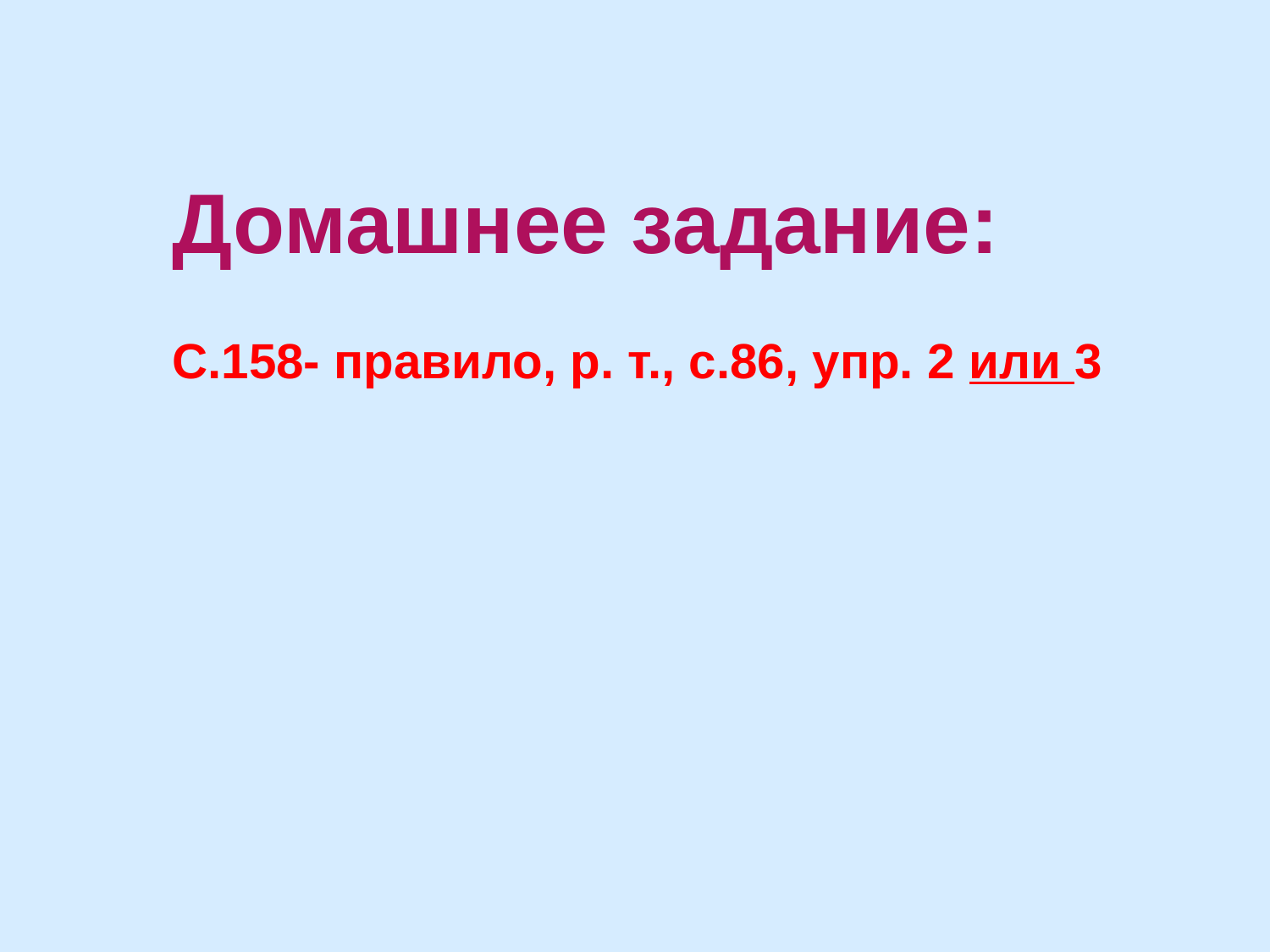

Домашнее задание:
С.158- правило, р. т., с.86, упр. 2 или 3